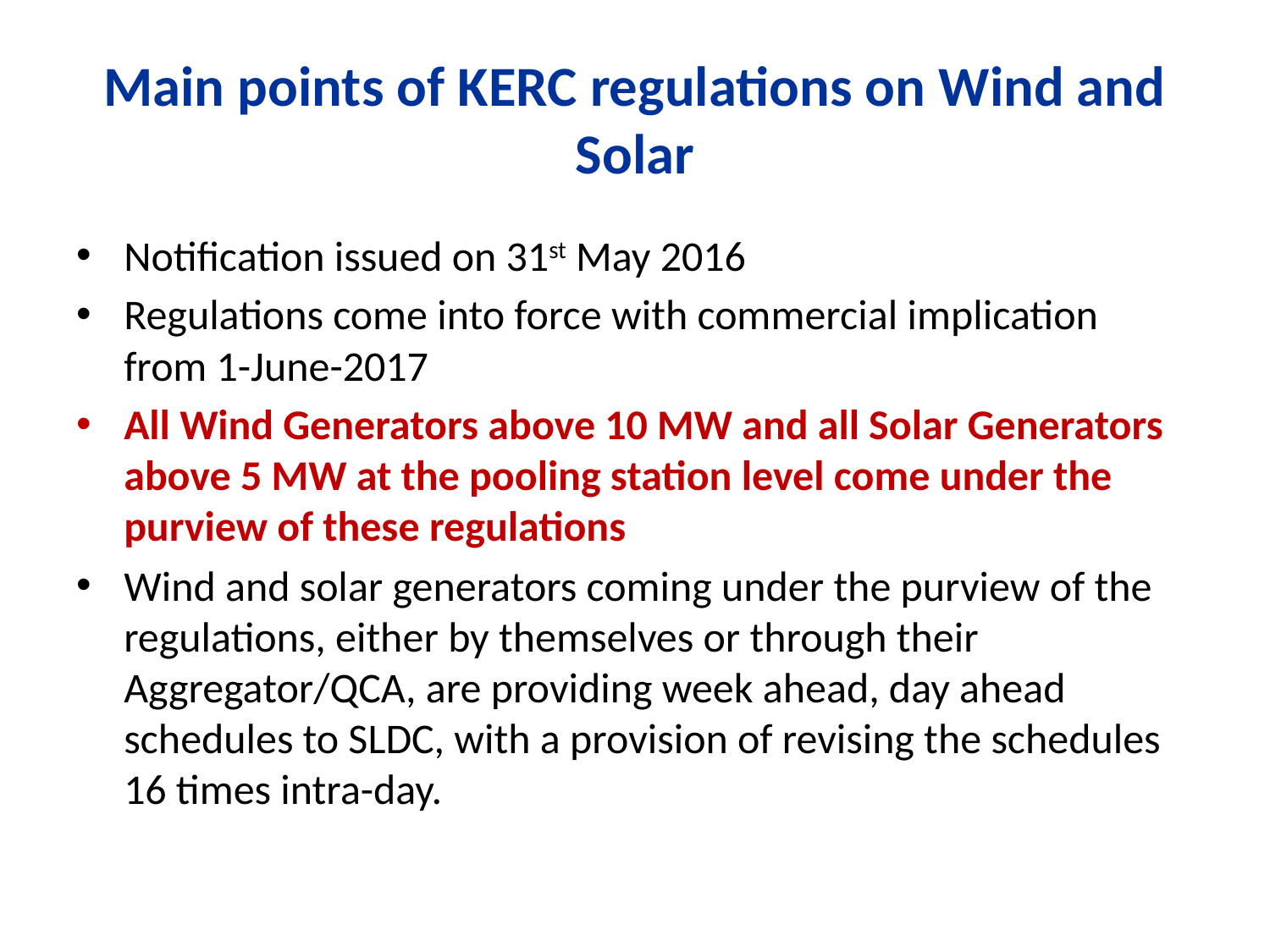

# Main points of KERC regulations on Wind and Solar
Notification issued on 31st May 2016
Regulations come into force with commercial implication from 1-June-2017
All Wind Generators above 10 MW and all Solar Generators above 5 MW at the pooling station level come under the purview of these regulations
Wind and solar generators coming under the purview of the regulations, either by themselves or through their Aggregator/QCA, are providing week ahead, day ahead schedules to SLDC, with a provision of revising the schedules 16 times intra-day.